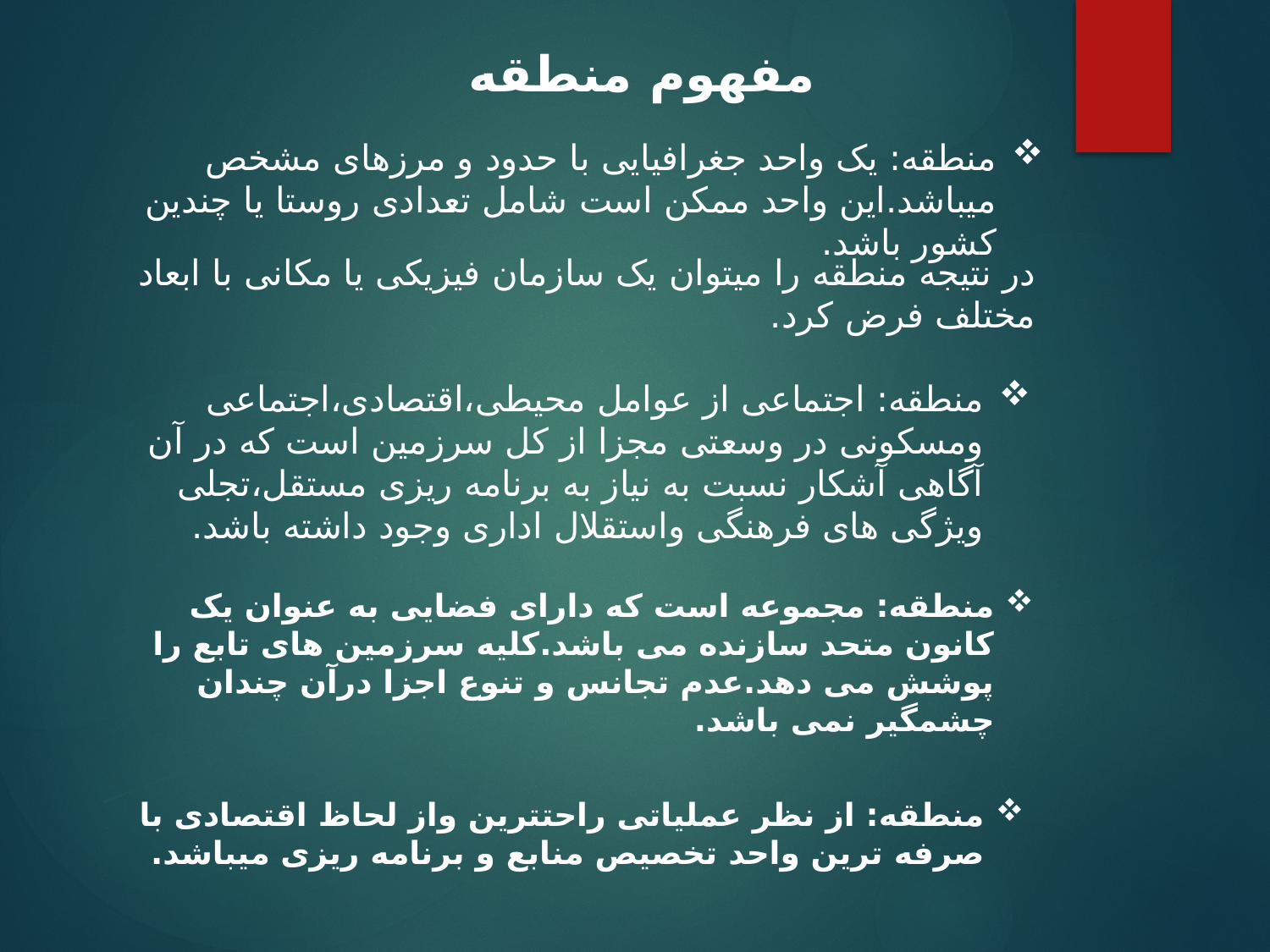

مفهوم منطقه
منطقه: یک واحد جغرافیایی با حدود و مرزهای مشخص میباشد.این واحد ممکن است شامل تعدادی روستا یا چندین کشور باشد.
در نتیجه منطقه را میتوان یک سازمان فیزیکی یا مکانی با ابعاد مختلف فرض کرد.
منطقه: اجتماعی از عوامل محیطی،اقتصادی،اجتماعی ومسکونی در وسعتی مجزا از کل سرزمین است که در آن آگاهی آشکار نسبت به نیاز به برنامه ریزی مستقل،تجلی ویژگی های فرهنگی واستقلال اداری وجود داشته باشد.
منطقه: مجموعه است که دارای فضایی به عنوان یک کانون متحد سازنده می باشد.کلیه سرزمین های تابع را پوشش می دهد.عدم تجانس و تنوع اجزا درآن چندان چشمگیر نمی باشد.
منطقه: از نظر عملیاتی راحتترین واز لحاظ اقتصادی با صرفه ترین واحد تخصیص منابع و برنامه ریزی میباشد.